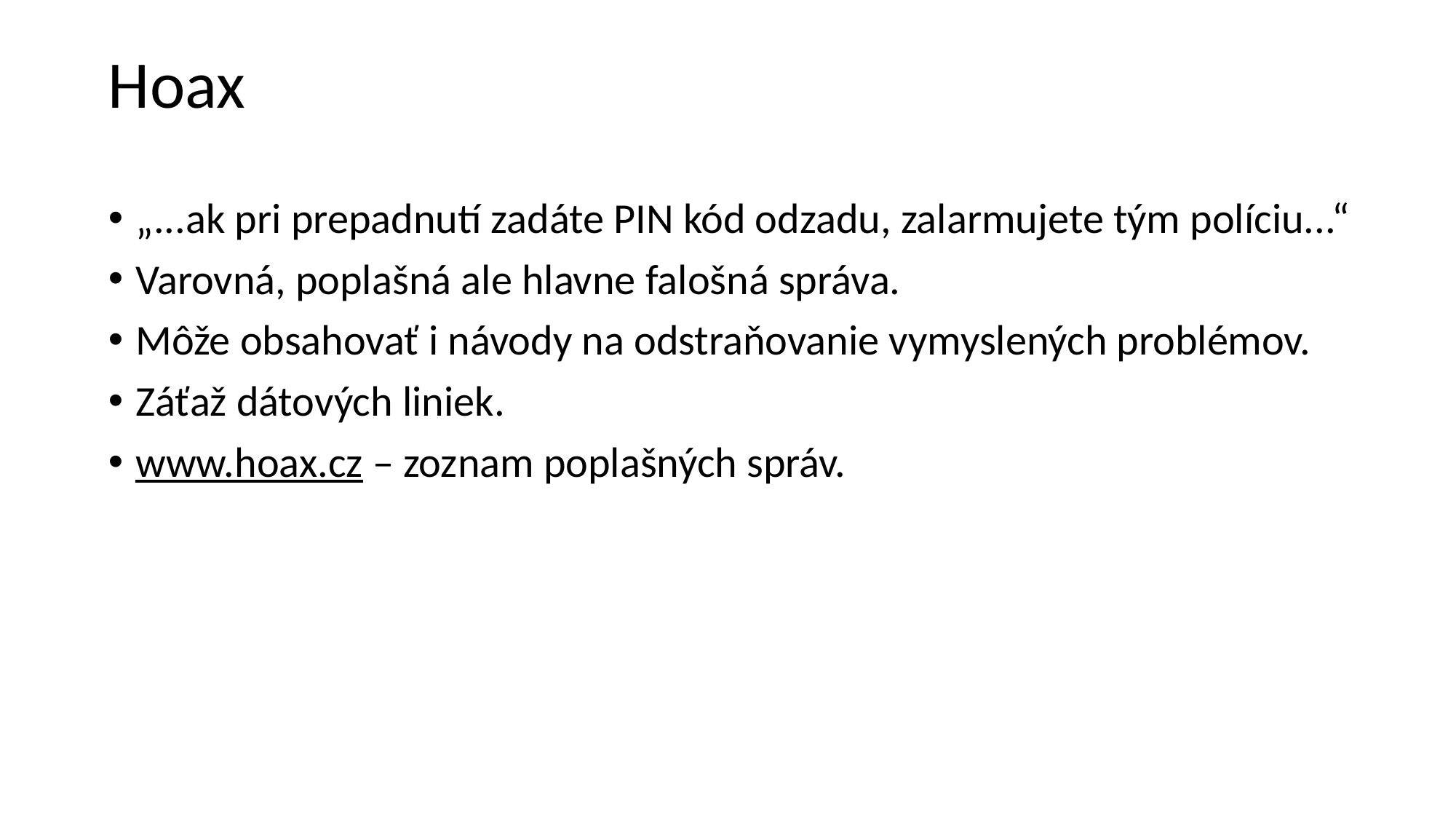

# Hoax
„...ak pri prepadnutí zadáte PIN kód odzadu, zalarmujete tým políciu...“
Varovná, poplašná ale hlavne falošná správa.
Môže obsahovať i návody na odstraňovanie vymyslených problémov.
Záťaž dátových liniek.
www.hoax.cz – zoznam poplašných správ.